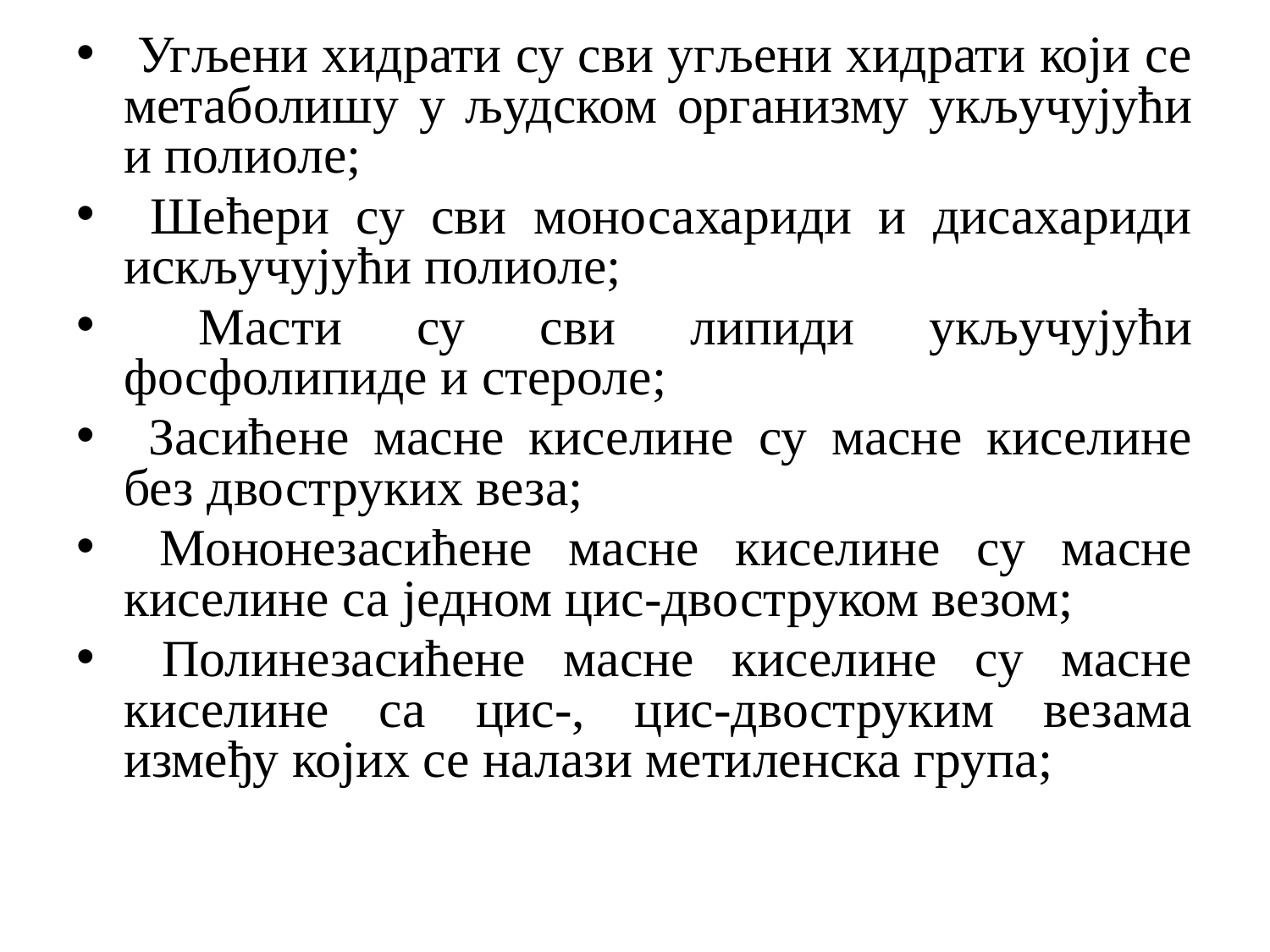

Угљени хидрати су сви угљени хидрати који се метаболишу у људском организму укључујући и полиоле;
 Шећери су сви моносахариди и дисахариди искључујући полиоле;
 Масти су сви липиди укључујући фосфолипиде и стероле;
 Засићене масне киселине су масне киселине без двоструких веза;
 Мононезасићене масне киселине су масне киселине са једном цис-двоструком везом;
 Полинезасићене масне киселине су масне киселине са цис-, цис-двоструким везама између којих се налази метиленска група;